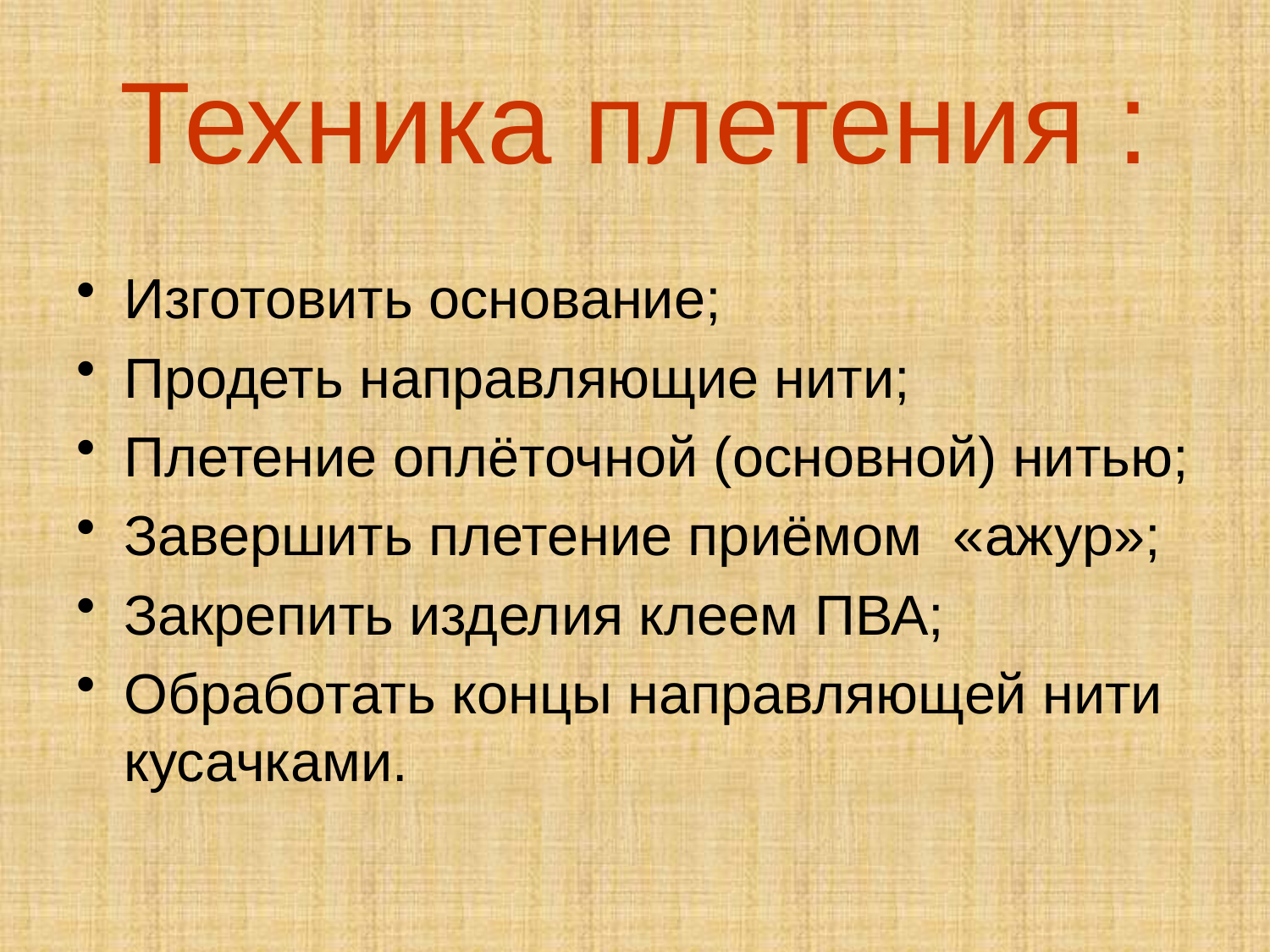

# Техника плетения :
Изготовить основание;
Продеть направляющие нити;
Плетение оплёточной (основной) нитью;
Завершить плетение приёмом  «ажур»;
Закрепить изделия клеем ПВА;
Обработать концы направляющей нити кусачками.